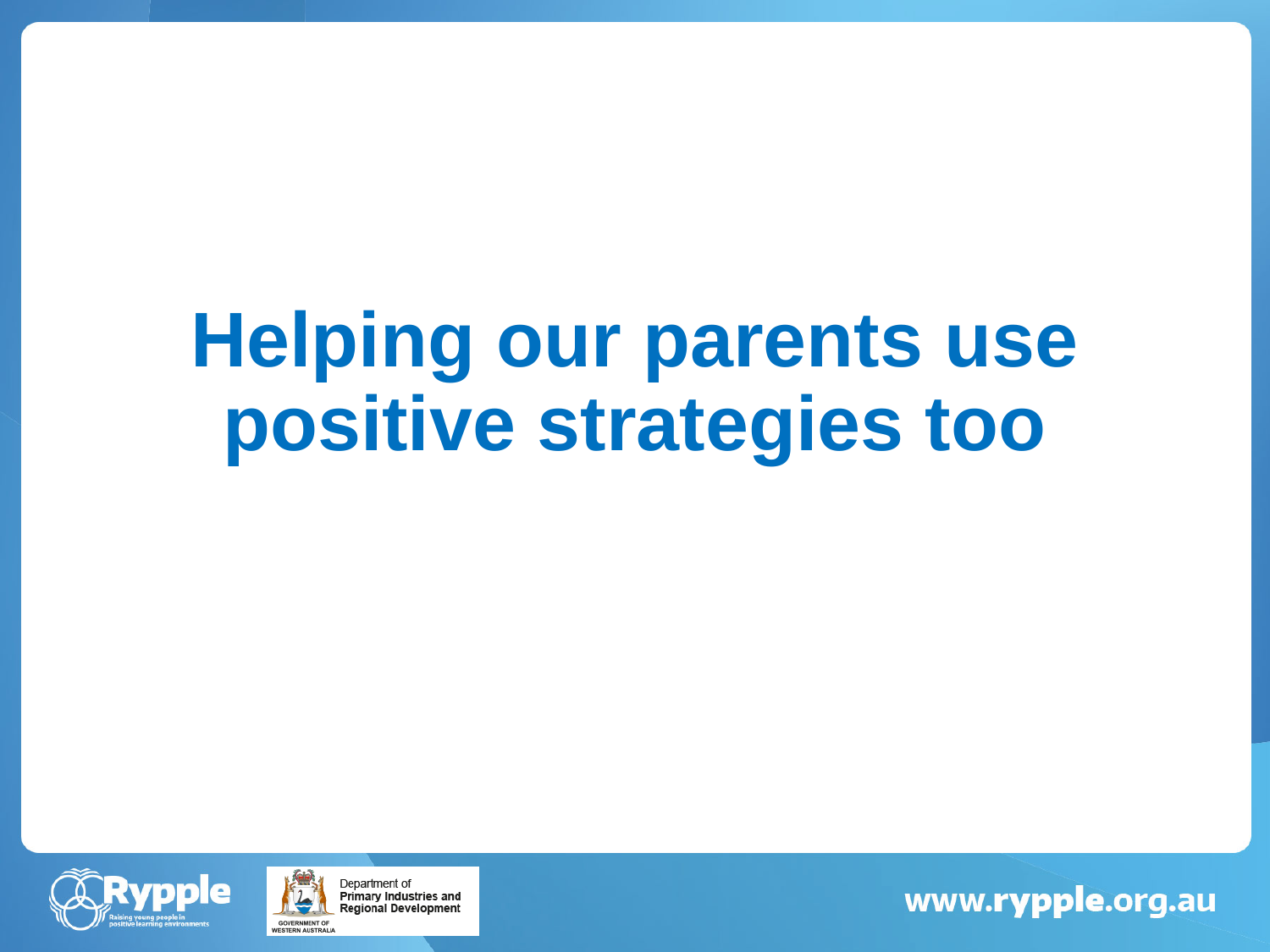

# Helping our parents use positive strategies too